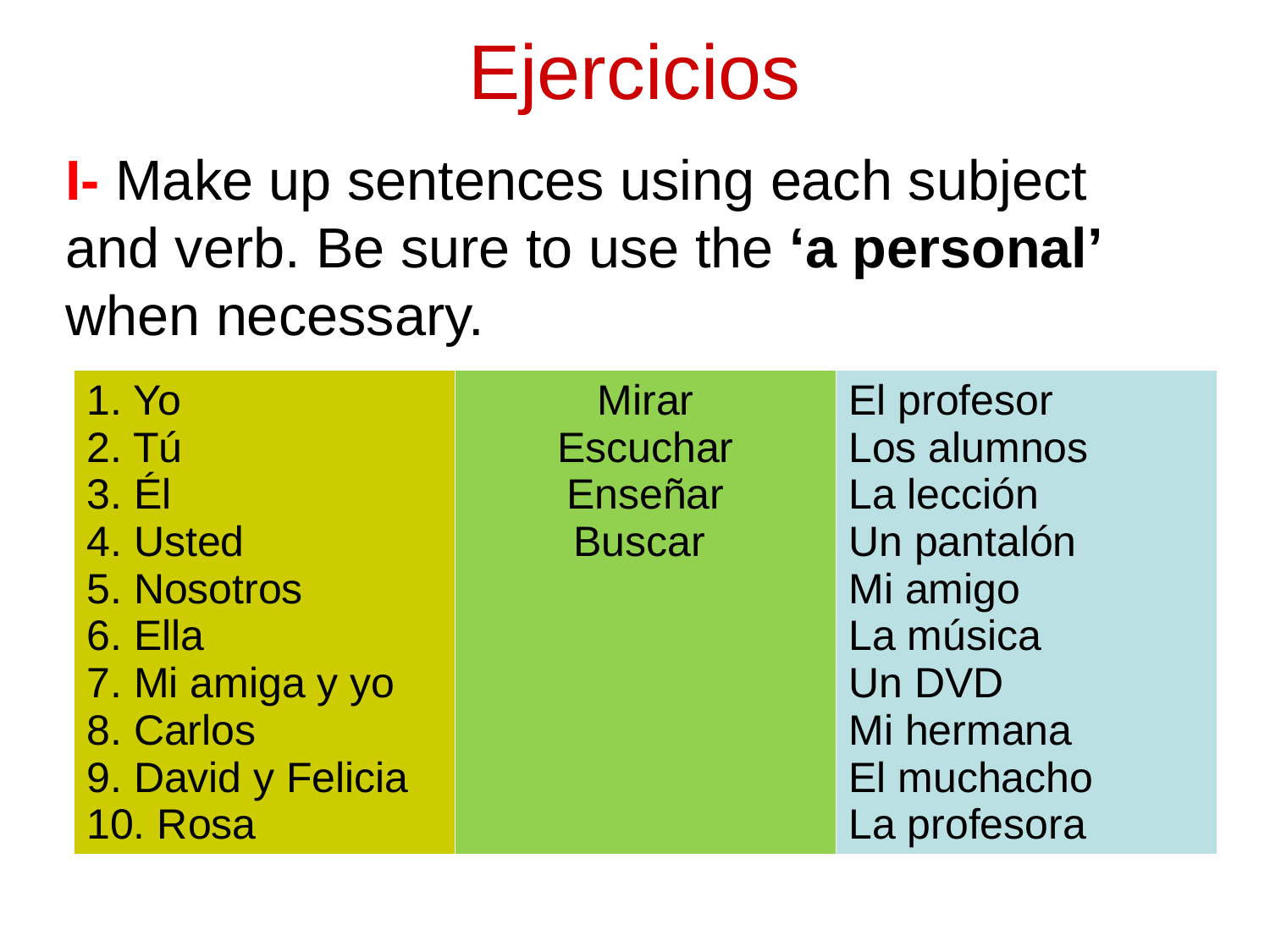

# Ejercicios
I- Make up sentences using each subject and verb. Be sure to use the ‘a personal’ when necessary.
| 1. Yo 2. Tú 3. Él 4. Usted 5. Nosotros 6. Ella 7. Mi amiga y yo 8. Carlos 9. David y Felicia 10. Rosa | Mirar Escuchar Enseñar Buscar | El profesor Los alumnos La lección Un pantalón Mi amigo La música Un DVD Mi hermana El muchacho La profesora |
| --- | --- | --- |